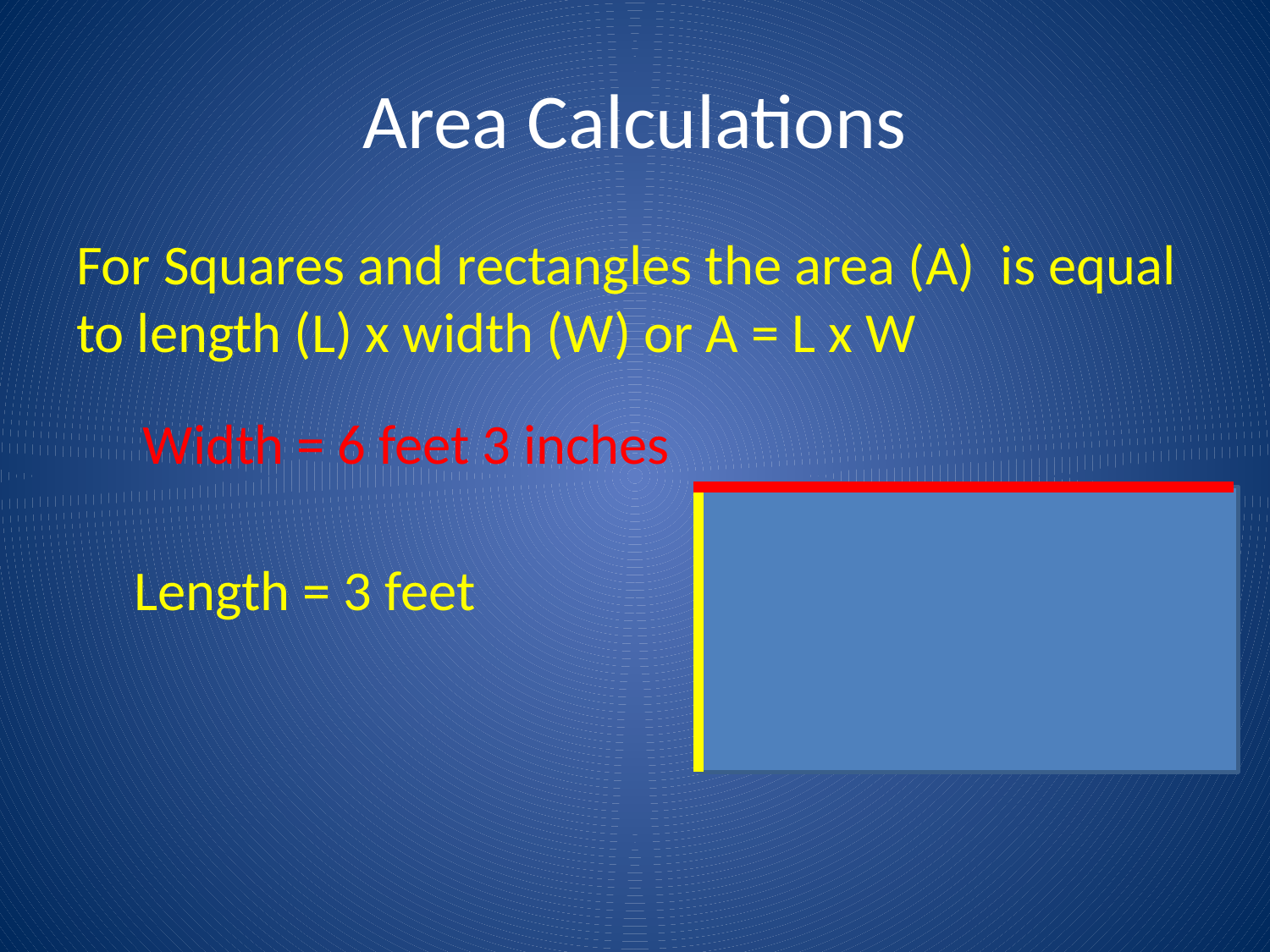

# Area Calculations
For Squares and rectangles the area (A)  is equal to length (L) x width (W) or A = L x W
Width = 6 feet 3 inches

Length = 3 feet